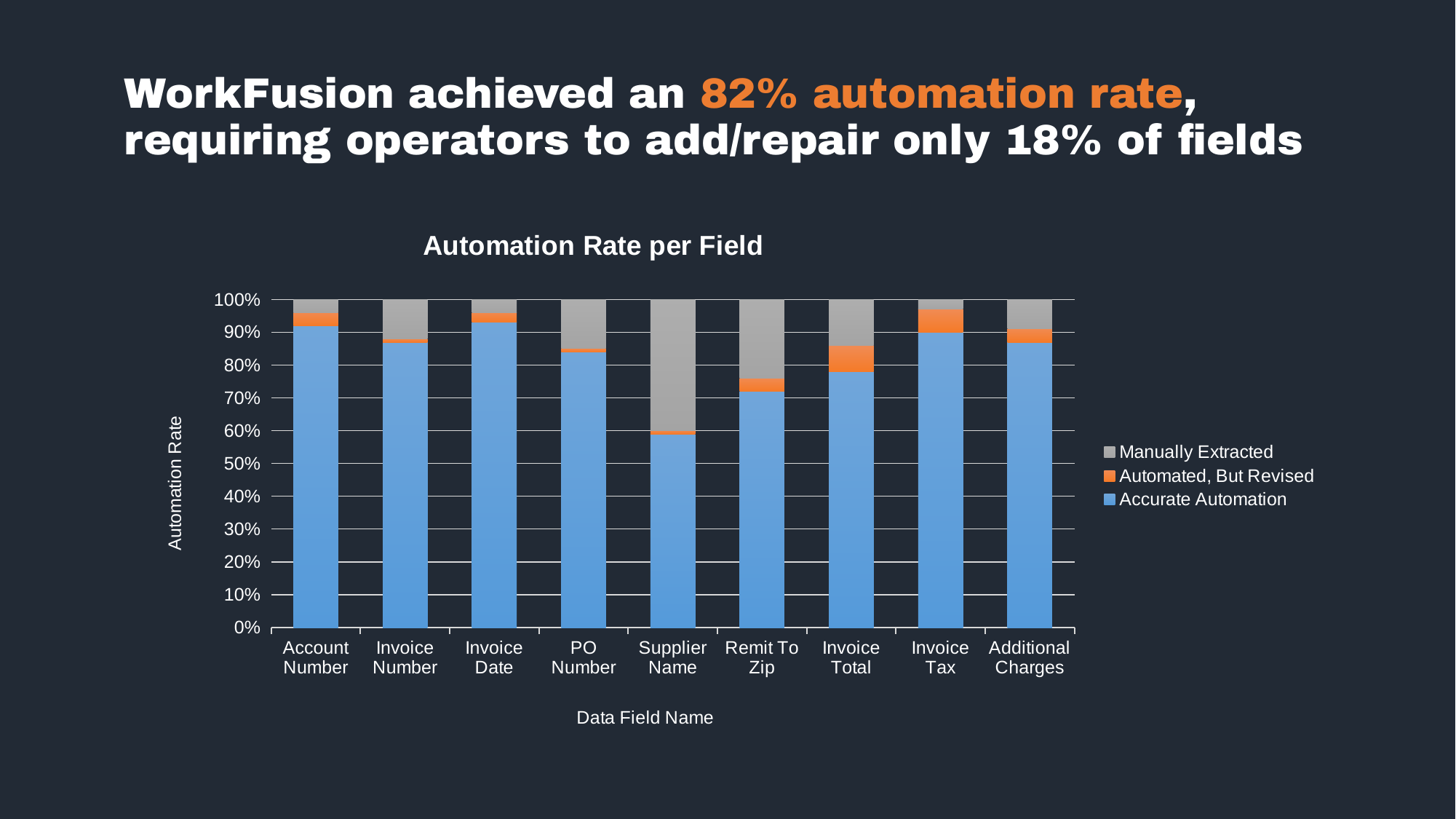

# WorkFusion achieved an 82% automation rate, requiring operators to add/repair only 18% of fields

### Chart: Automation Rate per Field

| Category | Accurate Automation | Automated, But Revised | Manually Extracted |
|---|---|---|---|
| Account Number | 92.0 | 4.0 | 4.0 |
| Invoice Number | 87.0 | 1.0 | 12.0 |
| Invoice Date | 93.0 | 3.0 | 4.0 |
| PO Number | 84.0 | 1.0 | 15.0 |
| Supplier Name | 59.0 | 1.0 | 40.0 |
| Remit To Zip | 72.0 | 4.0 | 24.0 |
| Invoice Total | 78.0 | 8.0 | 14.0 |
| Invoice Tax | 90.0 | 7.0 | 3.0 |
| Additional Charges | 87.0 | 4.0 | 9.0 |